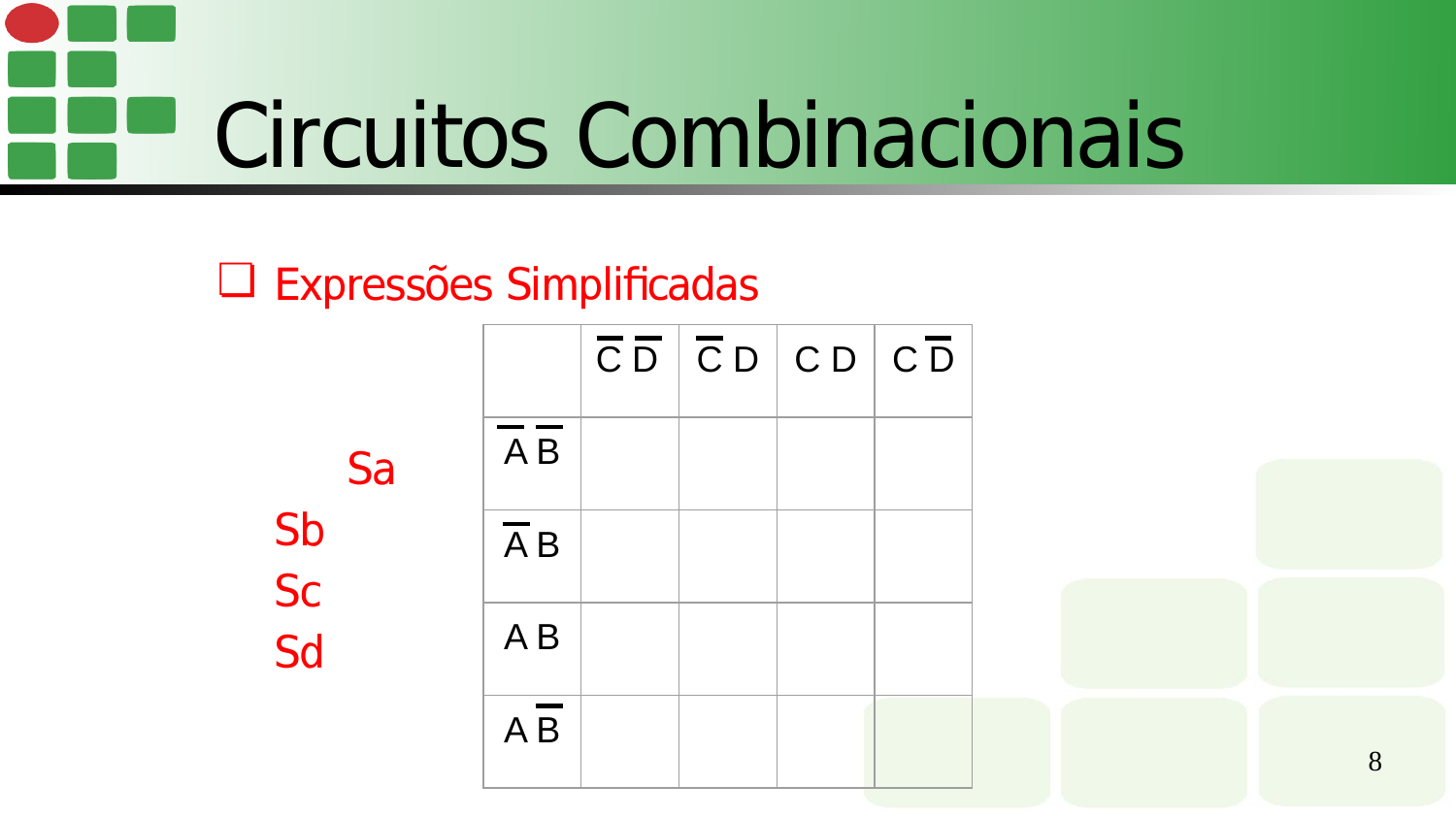

Circuitos Combinacionais
Expressões Simplificadas

	Sa
Sb
Sc
Sd
|  | C D | C D | C D | C D |
| --- | --- | --- | --- | --- |
| A B |  |  |  |  |
| A B |  |  |  |  |
| A B |  |  |  |  |
| A B |  |  |  |  |
8